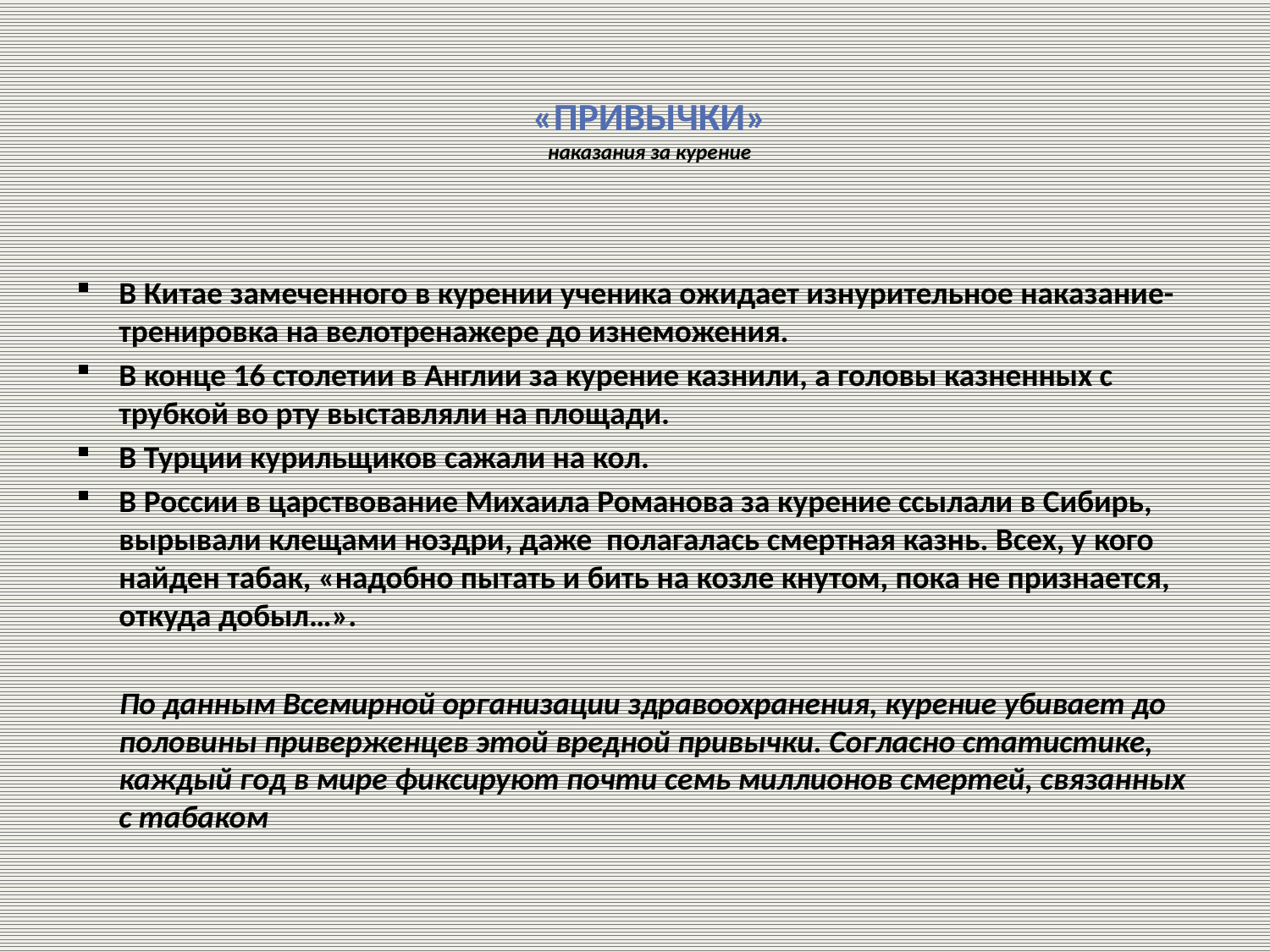

# «ПРИВЫЧКИ» наказания за курение

В Китае замеченного в курении ученика ожидает изнурительное наказание- тренировка на велотренажере до изнеможения.
В конце 16 столетии в Англии за курение казнили, а головы казненных с трубкой во рту выставляли на площади.
В Турции курильщиков сажали на кол.
В России в царствование Михаила Романова за курение ссылали в Сибирь, вырывали клещами ноздри, даже  полагалась смертная казнь. Всех, у кого найден табак, «надобно пытать и бить на козле кнутом, пока не признается, откуда добыл…».

      По данным Всемирной организации здравоохранения, курение убивает до половины приверженцев этой вредной привычки. Согласно статистике, каждый год в мире фиксируют почти семь миллионов смертей, связанных с табаком